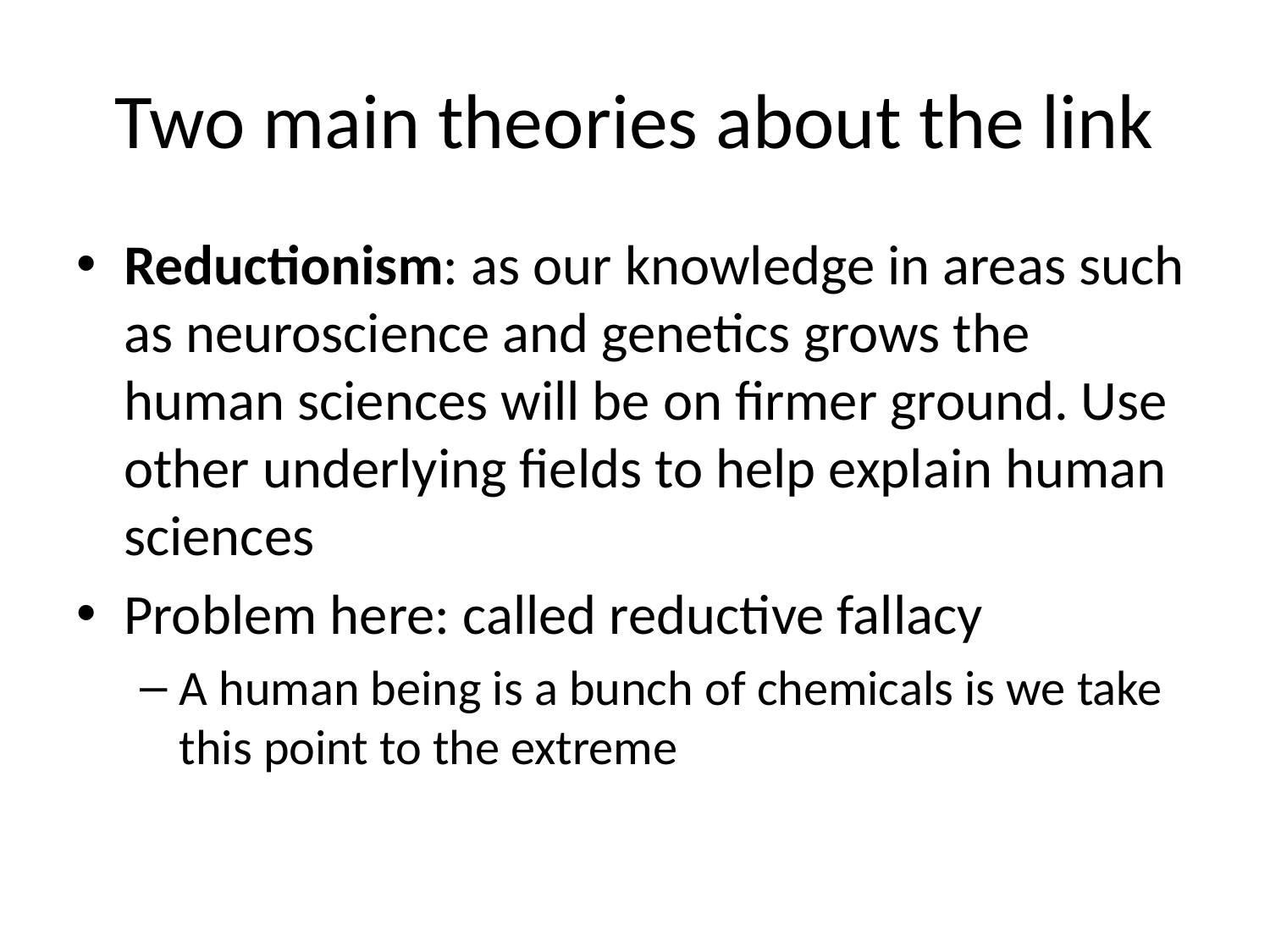

# Two main theories about the link
Reductionism: as our knowledge in areas such as neuroscience and genetics grows the human sciences will be on firmer ground. Use other underlying fields to help explain human sciences
Problem here: called reductive fallacy
A human being is a bunch of chemicals is we take this point to the extreme